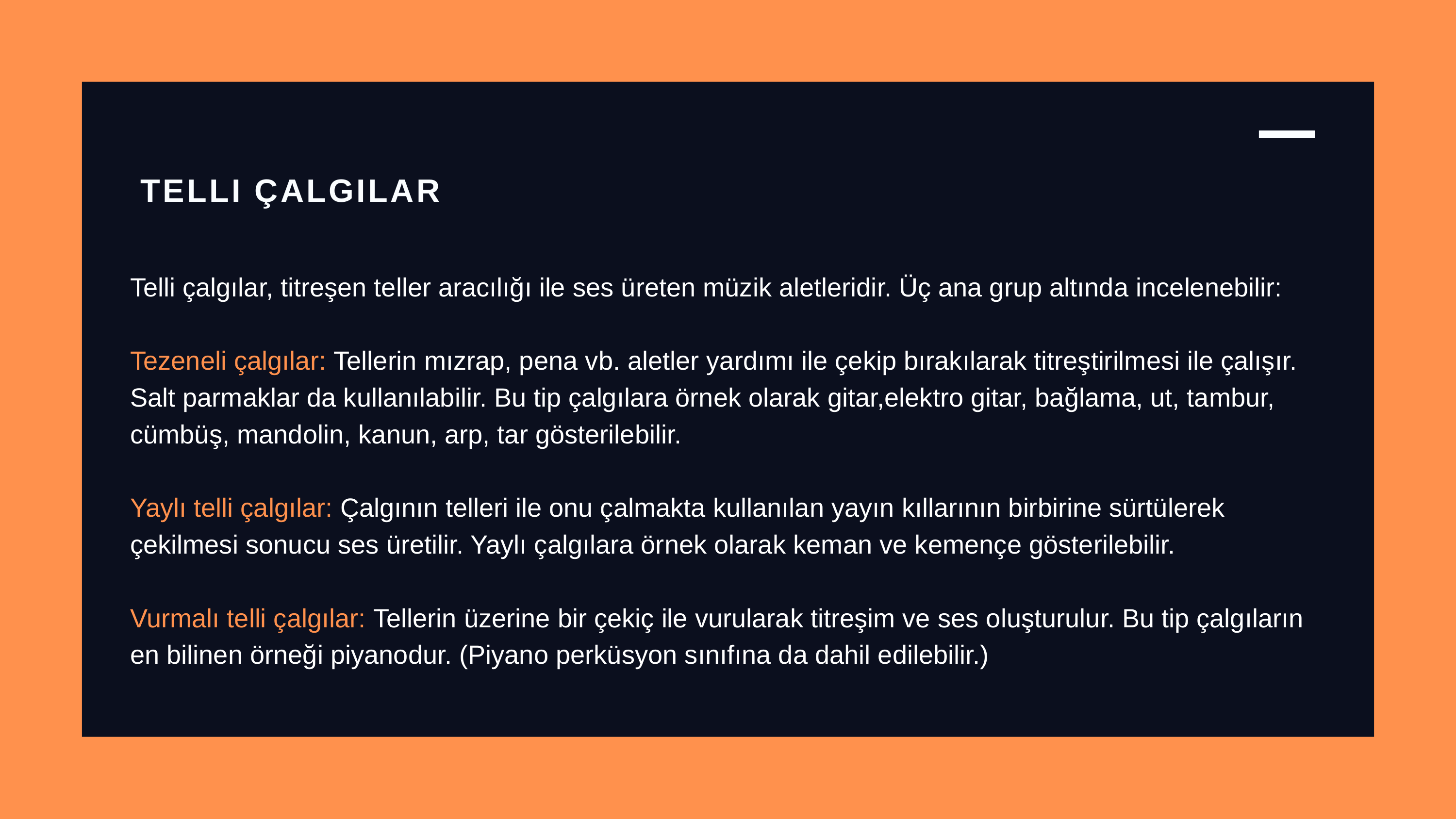

TELLI ÇALGILAR
Telli çalgılar, titreşen teller aracılığı ile ses üreten müzik aletleridir. Üç ana grup altında incelenebilir:

Tezeneli çalgılar: Tellerin mızrap, pena vb. aletler yardımı ile çekip bırakılarak titreştirilmesi ile çalışır. Salt parmaklar da kullanılabilir. Bu tip çalgılara örnek olarak gitar,elektro gitar, bağlama, ut, tambur, cümbüş, mandolin, kanun, arp, tar gösterilebilir.

Yaylı telli çalgılar: Çalgının telleri ile onu çalmakta kullanılan yayın kıllarının birbirine sürtülerek çekilmesi sonucu ses üretilir. Yaylı çalgılara örnek olarak keman ve kemençe gösterilebilir.

Vurmalı telli çalgılar: Tellerin üzerine bir çekiç ile vurularak titreşim ve ses oluşturulur. Bu tip çalgıların en bilinen örneği piyanodur. (Piyano perküsyon sınıfına da dahil edilebilir.)